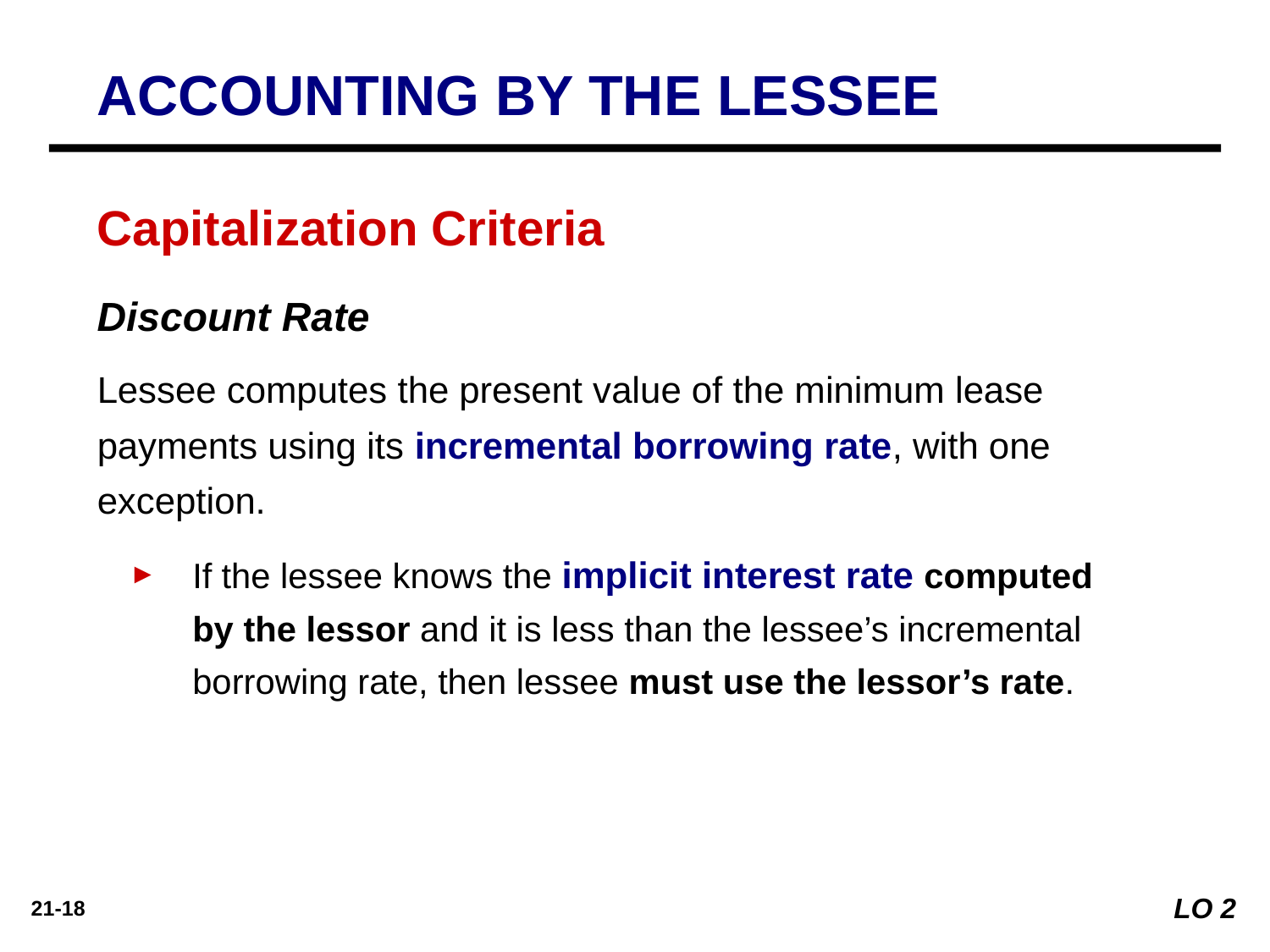

ACCOUNTING BY THE LESSEE

Capitalization Criteria
Discount Rate
Lessee computes the present value of the minimum lease payments using its incremental borrowing rate, with one exception.
If the lessee knows the implicit interest rate computed by the lessor and it is less than the lessee’s incremental borrowing rate, then lessee must use the lessor’s rate.
LO 2